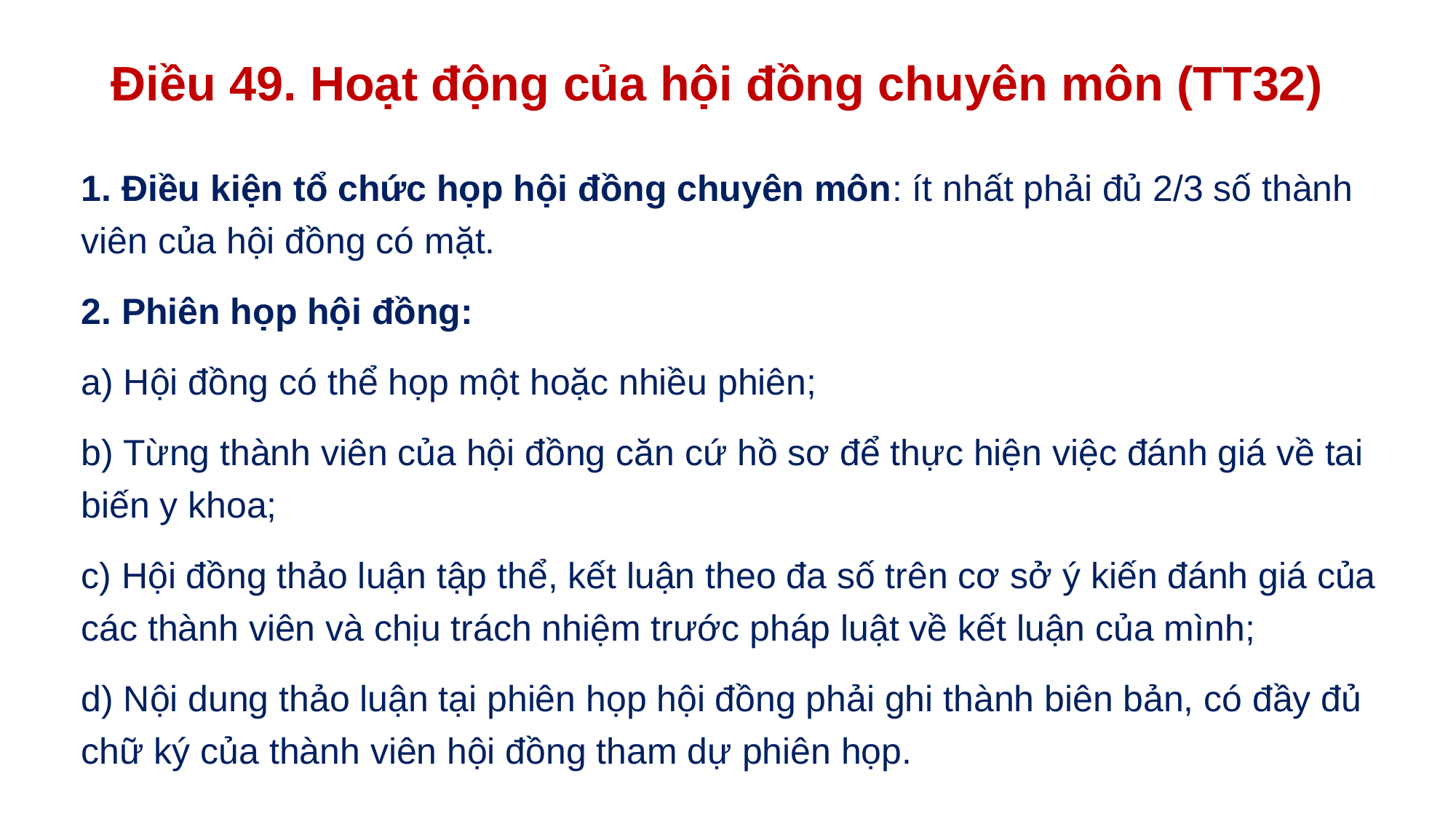

# Điều 49. Hoạt động của hội đồng chuyên môn (TT32)
1. Điều kiện tổ chức họp hội đồng chuyên môn: ít nhất phải đủ 2/3 số thành viên của hội đồng có mặt.
2. Phiên họp hội đồng:
a) Hội đồng có thể họp một hoặc nhiều phiên;
b) Từng thành viên của hội đồng căn cứ hồ sơ để thực hiện việc đánh giá về tai biến y khoa;
c) Hội đồng thảo luận tập thể, kết luận theo đa số trên cơ sở ý kiến đánh giá của các thành viên và chịu trách nhiệm trước pháp luật về kết luận của mình;
d) Nội dung thảo luận tại phiên họp hội đồng phải ghi thành biên bản, có đầy đủ chữ ký của thành viên hội đồng tham dự phiên họp.